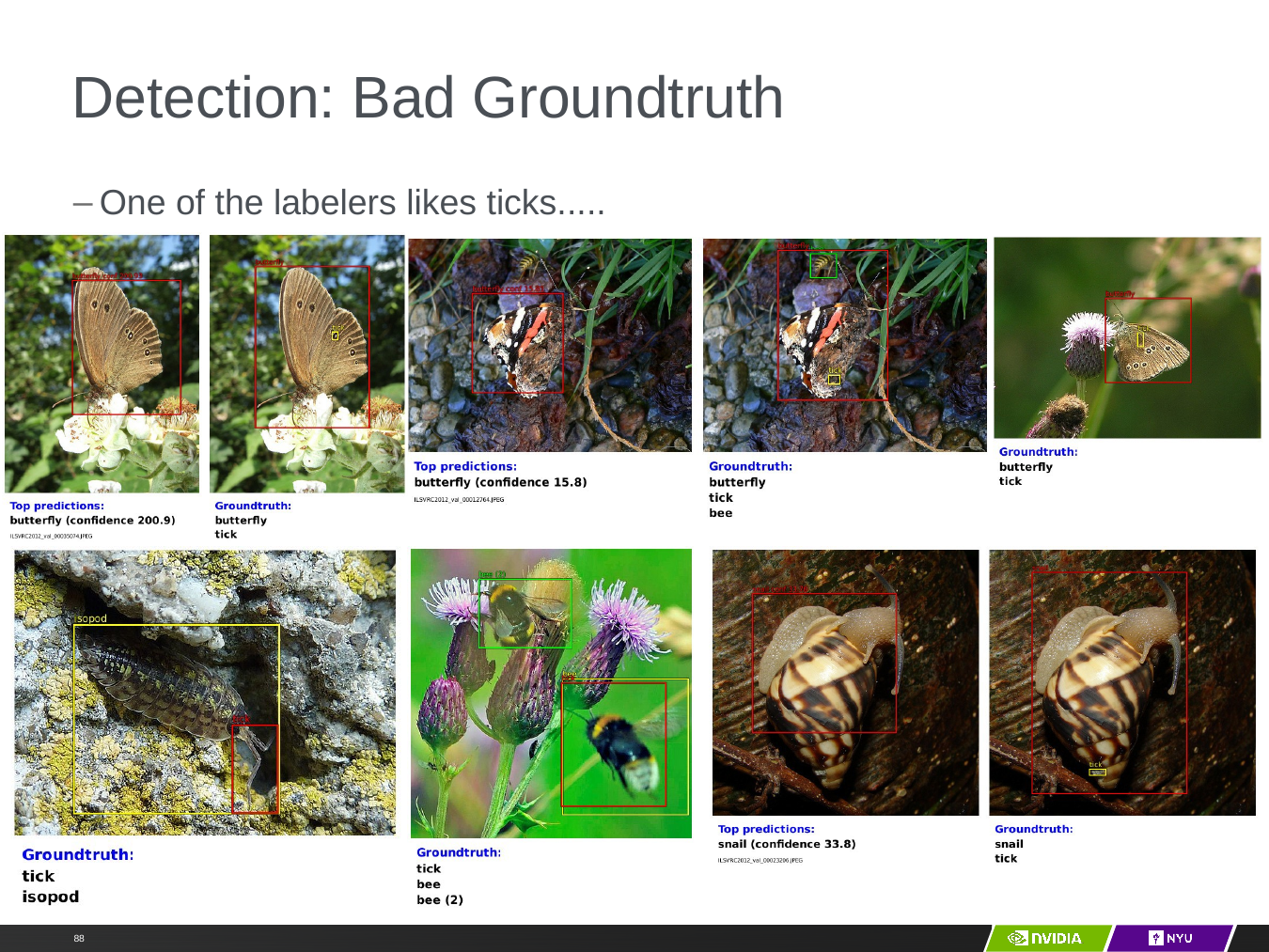

# Detection: Bad Groundtruth
One of the labelers likes ticks.....